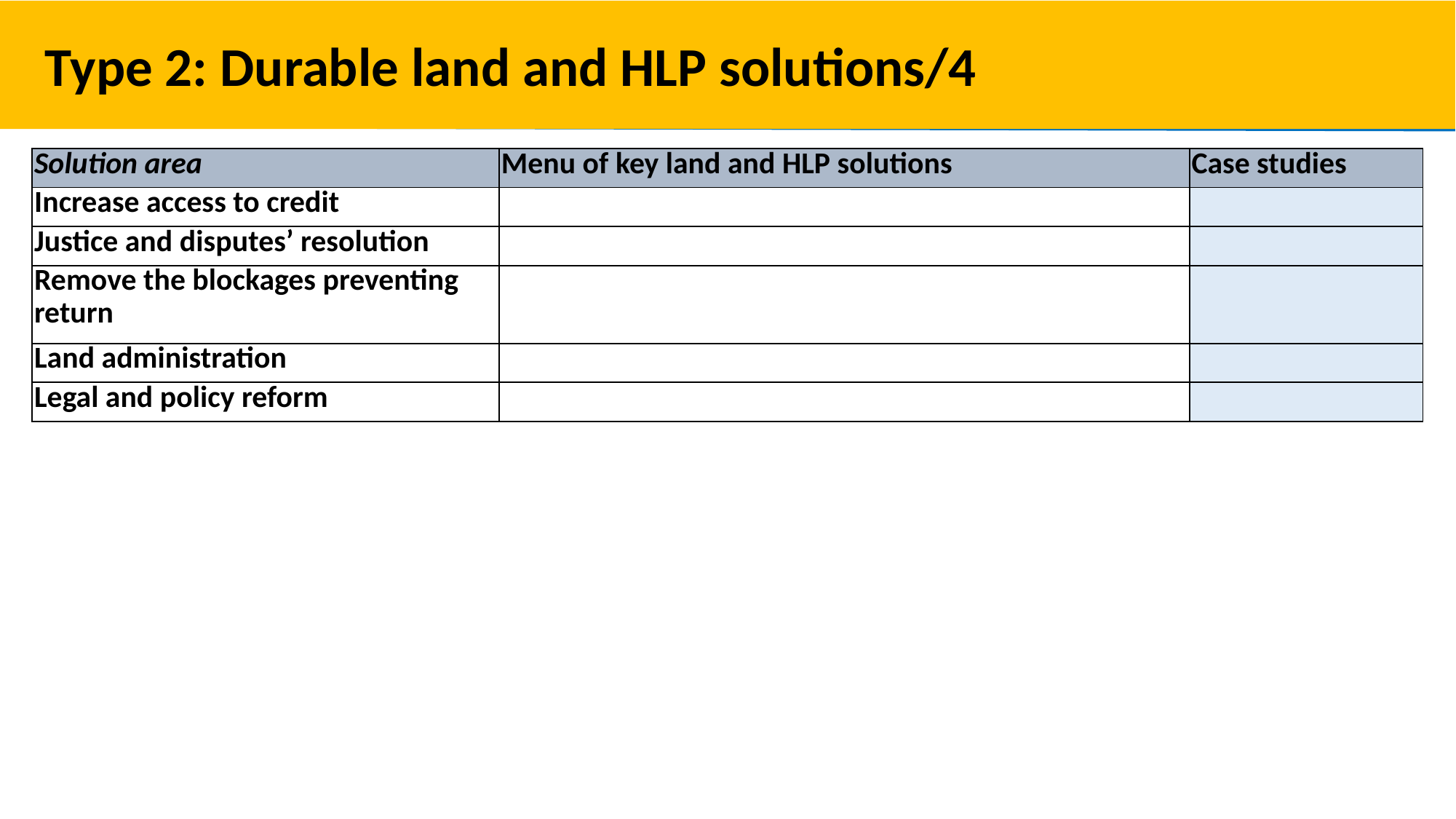

# Type 2: Durable land and HLP solutions/4

| Solution area | Menu of key land and HLP solutions | Case studies |
| --- | --- | --- |
| Increase access to credit |  |  |
| Justice and disputes’ resolution |  |  |
| Remove the blockages preventing return |  |  |
| Land administration |  |  |
| Legal and policy reform |  |  |